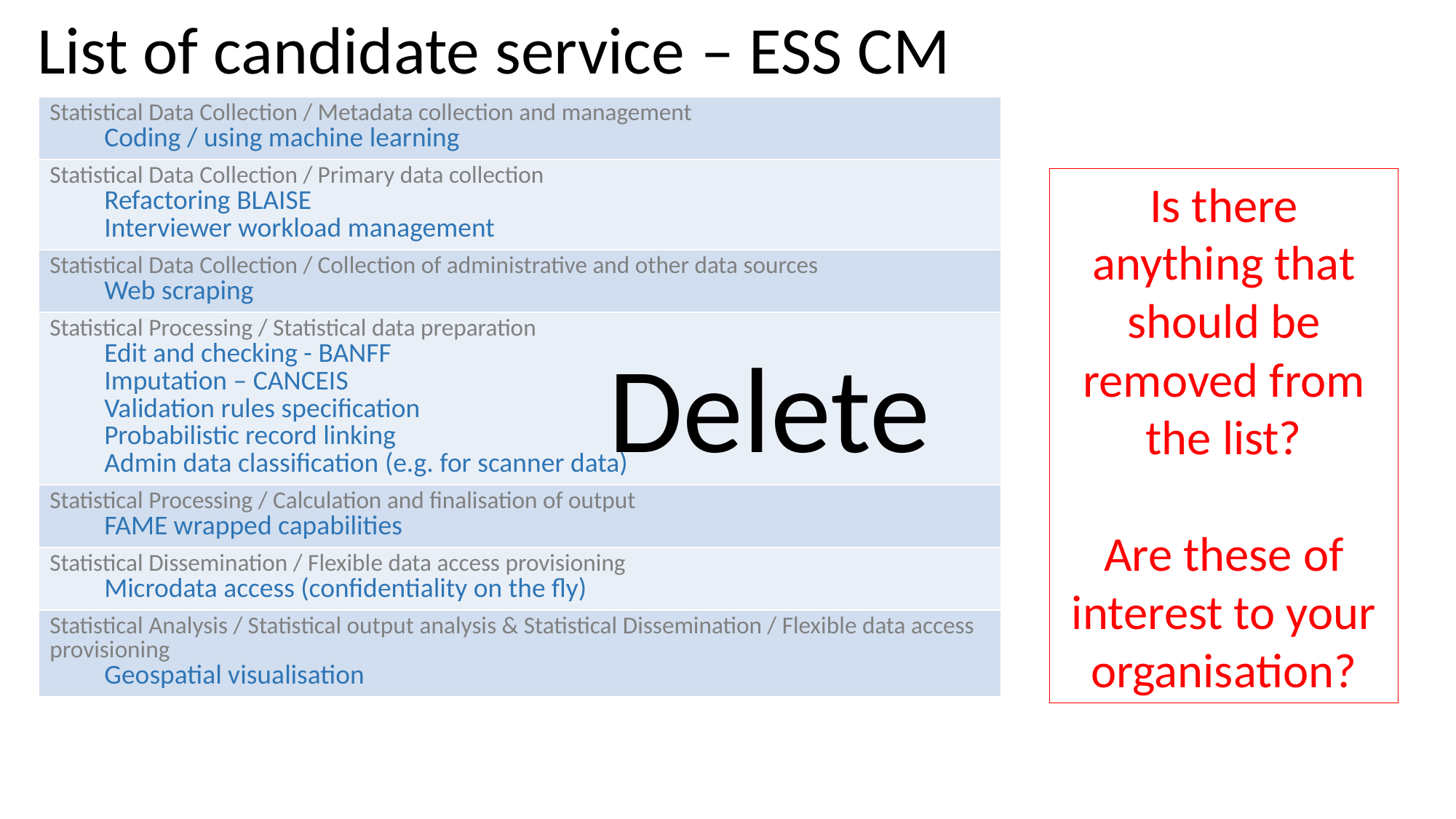

# List of candidate service – ESS CM
| Statistical Data Collection / Metadata collection and management Coding / using machine learning |
| --- |
| Statistical Data Collection / Primary data collection Refactoring BLAISE Interviewer workload management |
| Statistical Data Collection / Collection of administrative and other data sources Web scraping |
| Statistical Processing / Statistical data preparation Edit and checking - BANFF Imputation – CANCEIS Validation rules specification Probabilistic record linking Admin data classification (e.g. for scanner data) |
| Statistical Processing / Calculation and finalisation of output FAME wrapped capabilities |
| Statistical Dissemination / Flexible data access provisioning Microdata access (confidentiality on the fly) |
| Statistical Analysis / Statistical output analysis & Statistical Dissemination / Flexible data access provisioning Geospatial visualisation |
Is there anything that should be removed from the list?

Are these of interest to your organisation?
Delete